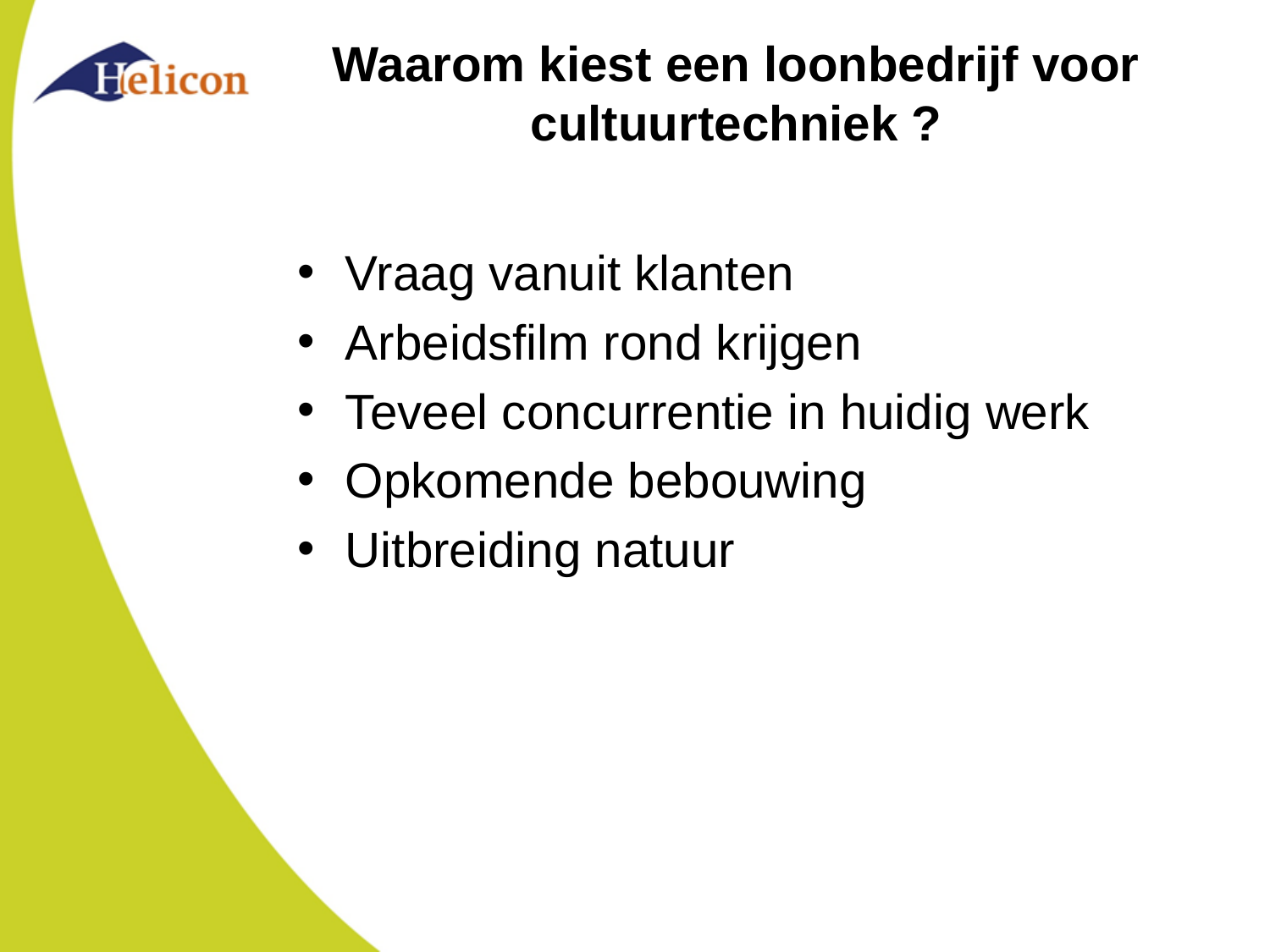

# Waarom kiest een loonbedrijf voor cultuurtechniek ?

Vraag vanuit klanten
Arbeidsfilm rond krijgen
Teveel concurrentie in huidig werk
Opkomende bebouwing
Uitbreiding natuur